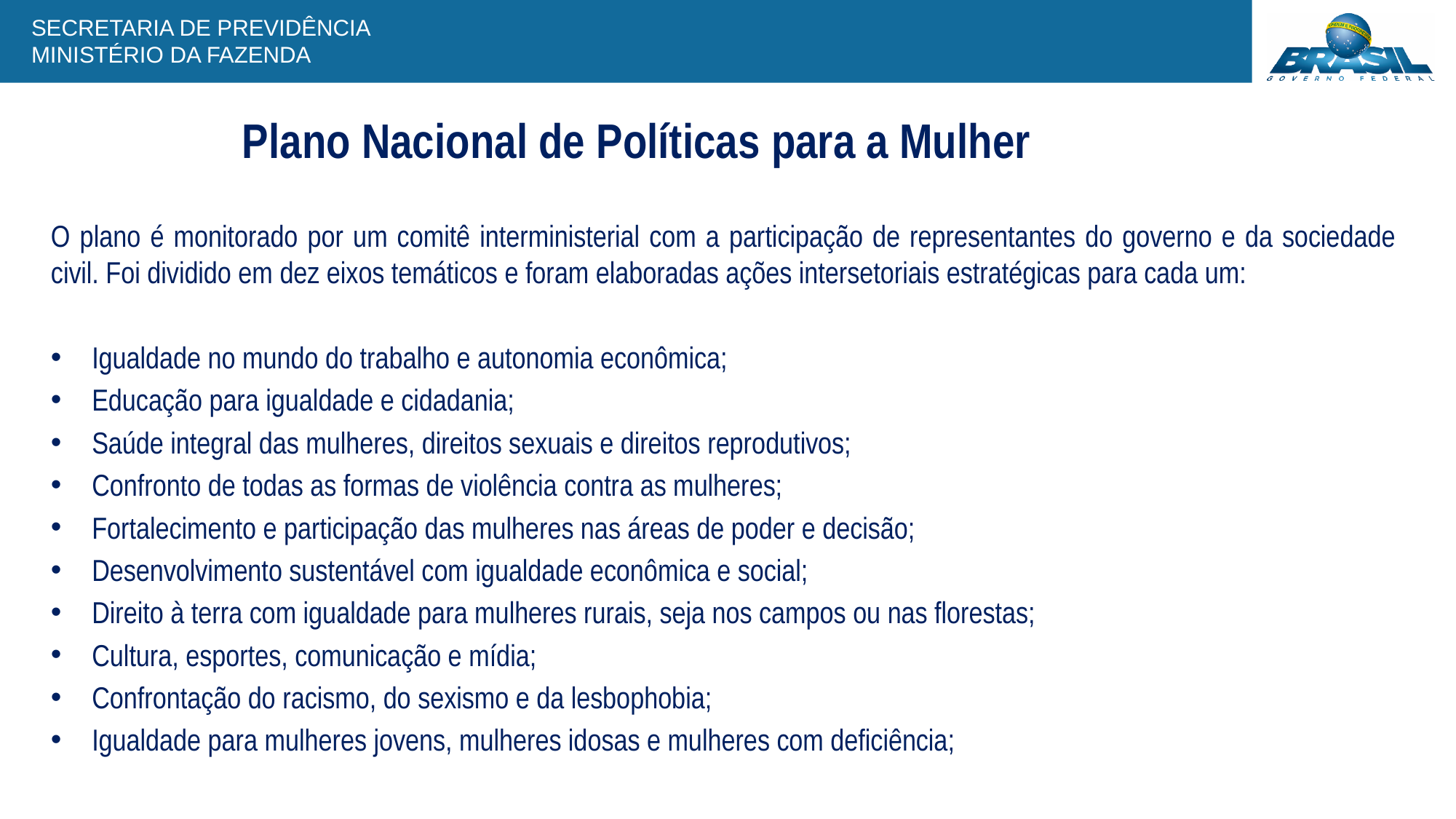

Plano Nacional de Políticas para a Mulher
O plano é monitorado por um comitê interministerial com a participação de representantes do governo e da sociedade civil. Foi dividido em dez eixos temáticos e foram elaboradas ações intersetoriais estratégicas para cada um:

Igualdade no mundo do trabalho e autonomia econômica;
Educação para igualdade e cidadania;
Saúde integral das mulheres, direitos sexuais e direitos reprodutivos;
Confronto de todas as formas de violência contra as mulheres;
Fortalecimento e participação das mulheres nas áreas de poder e decisão;
Desenvolvimento sustentável com igualdade econômica e social;
Direito à terra com igualdade para mulheres rurais, seja nos campos ou nas florestas;
Cultura, esportes, comunicação e mídia;
Confrontação do racismo, do sexismo e da lesbophobia;
Igualdade para mulheres jovens, mulheres idosas e mulheres com deficiência;